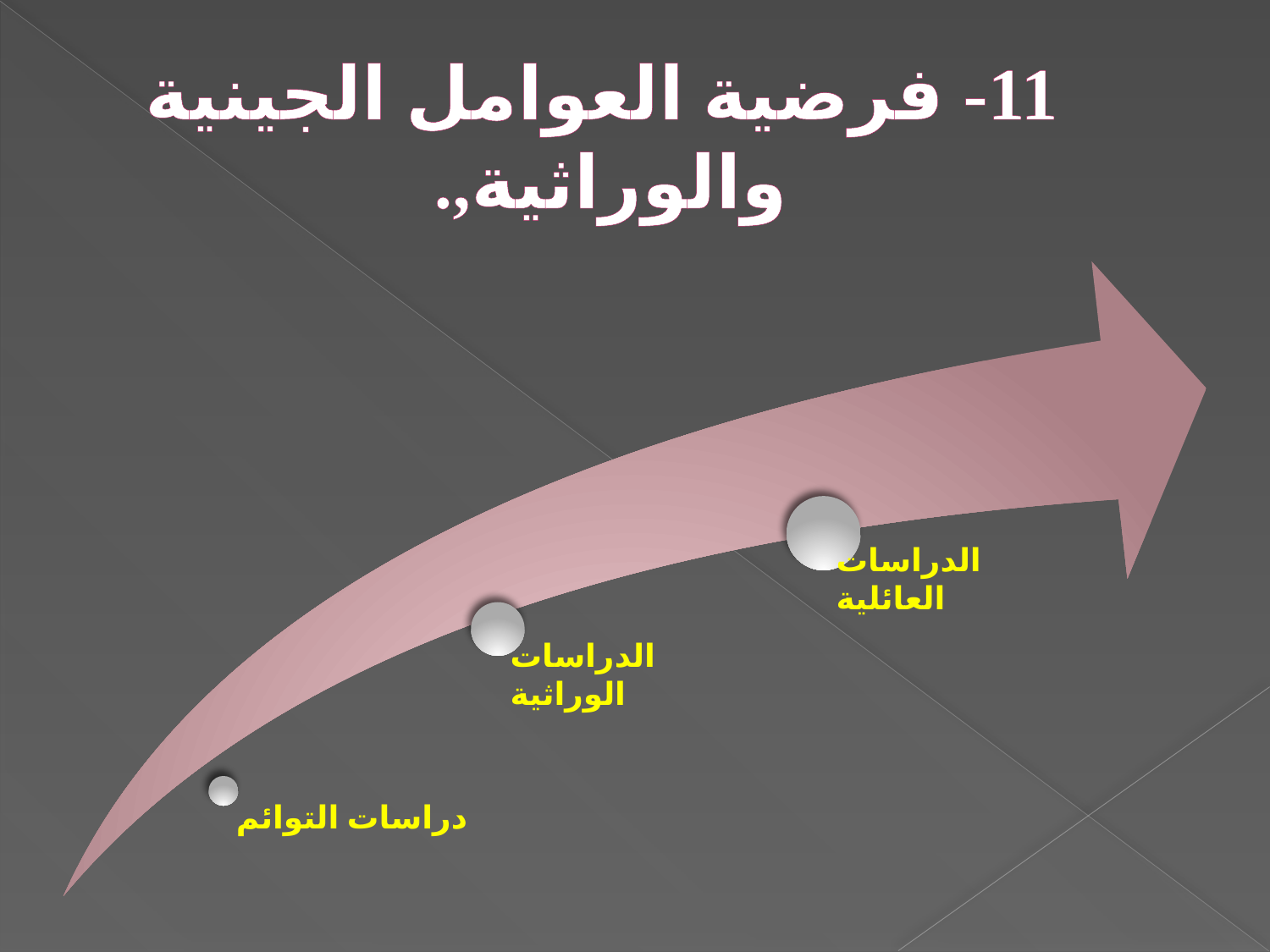

# 11- فرضية العوامل الجينية والوراثية,.
دراسات التوائم
الدراسات الوراثية
الدراسات العائلية